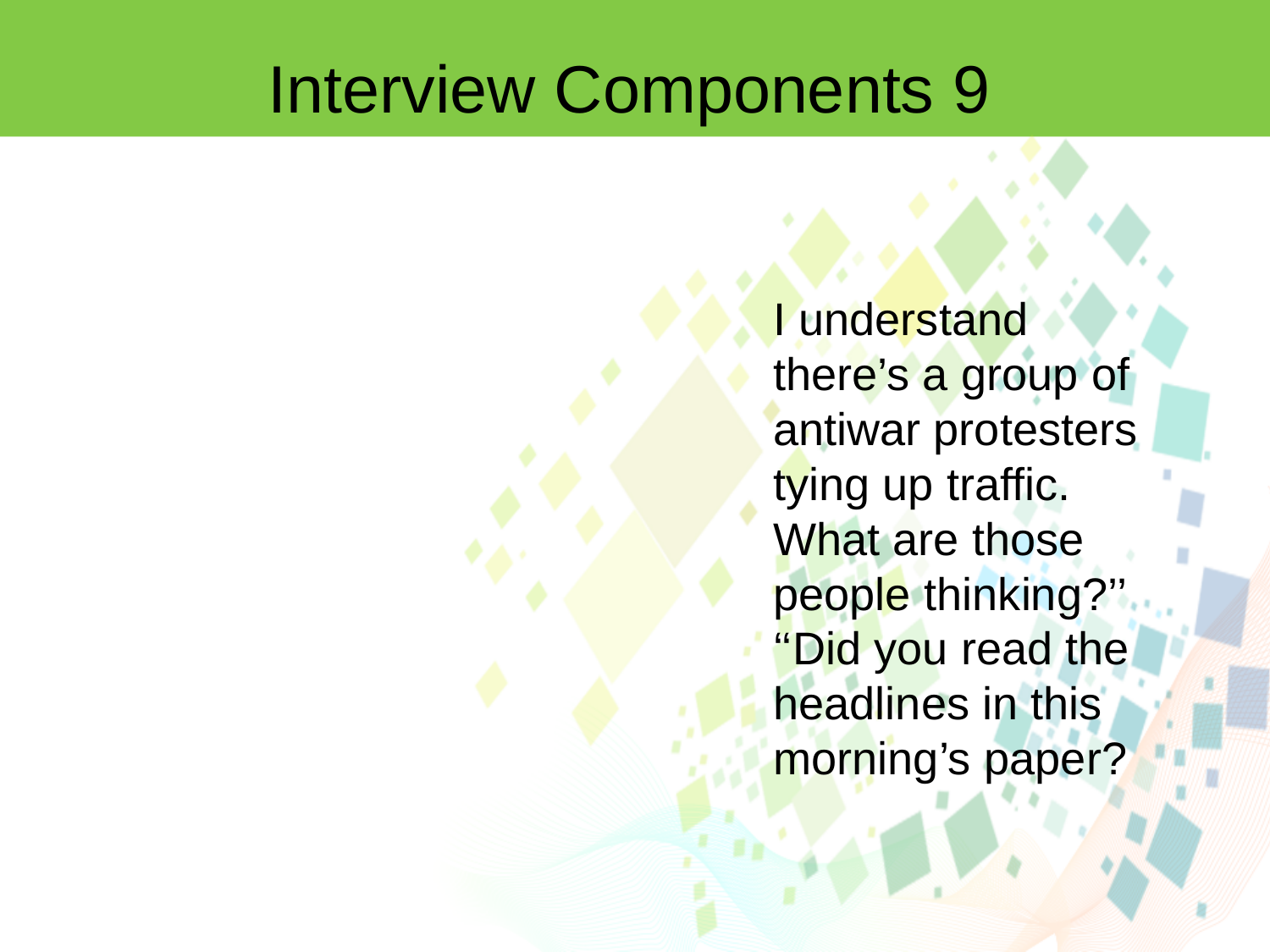

Interview Components 9
I understand
there’s a group of antiwar protesters tying up traffic. What are those people thinking?’’
‘‘Did you read the headlines in this morning’s paper?